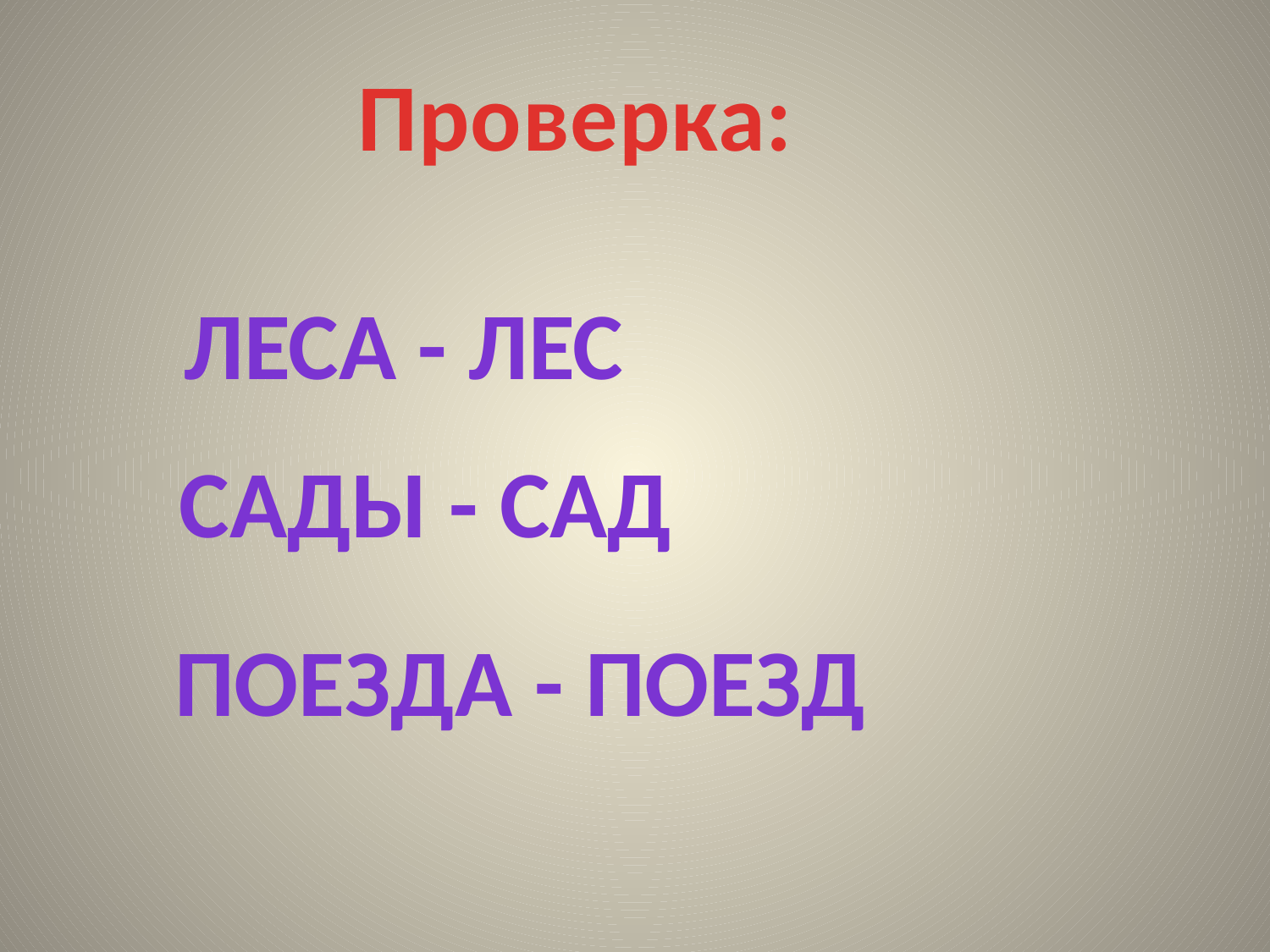

Проверка:
Леса - лес
Сады - сад
Поезда - поезд